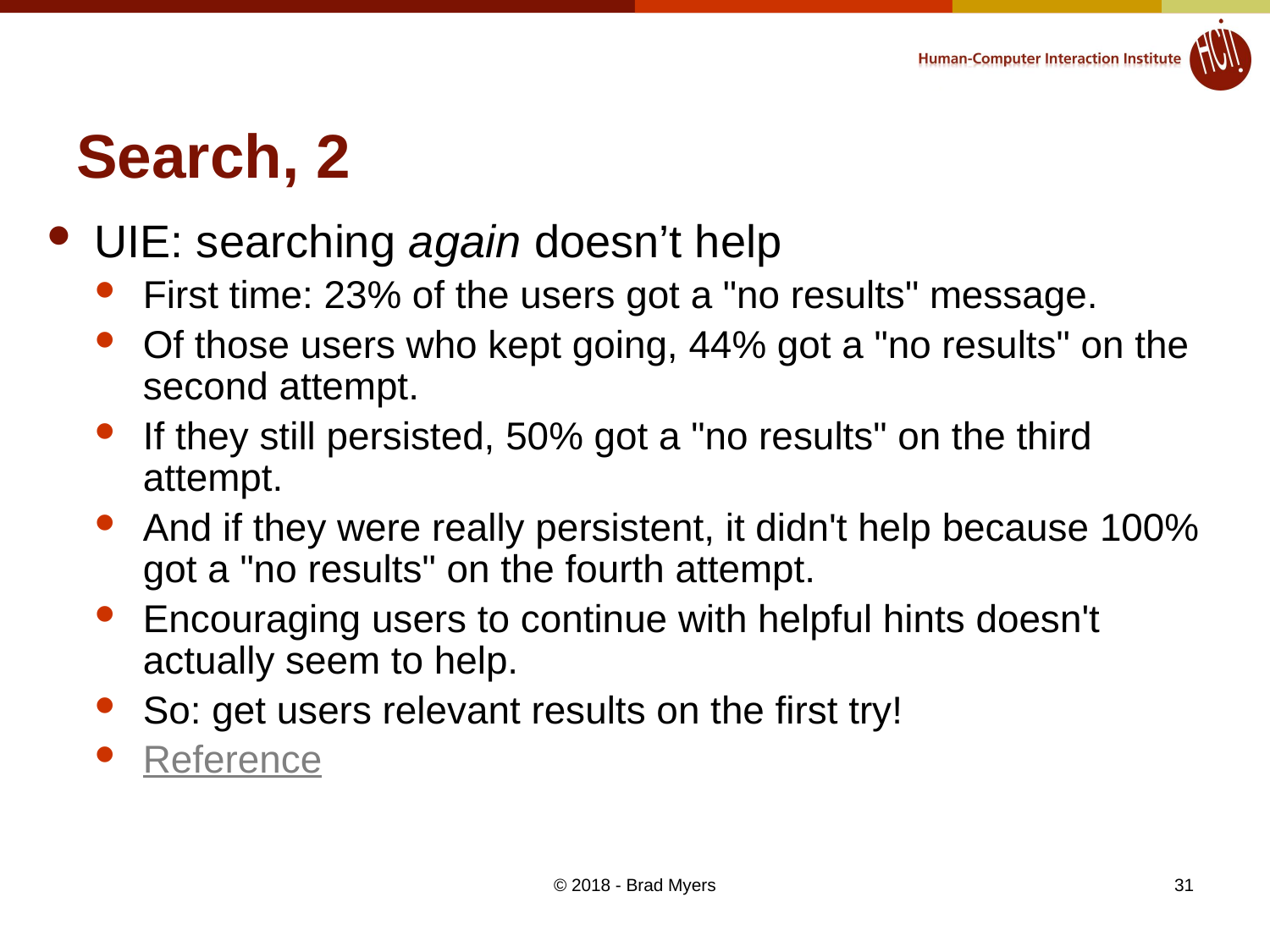

# Search, 2
UIE: searching again doesn’t help
First time: 23% of the users got a "no results" message.
Of those users who kept going, 44% got a "no results" on the second attempt.
If they still persisted, 50% got a "no results" on the third attempt.
And if they were really persistent, it didn't help because 100% got a "no results" on the fourth attempt.
Encouraging users to continue with helpful hints doesn't actually seem to help.
So: get users relevant results on the first try!
Reference
© 2018 - Brad Myers
31